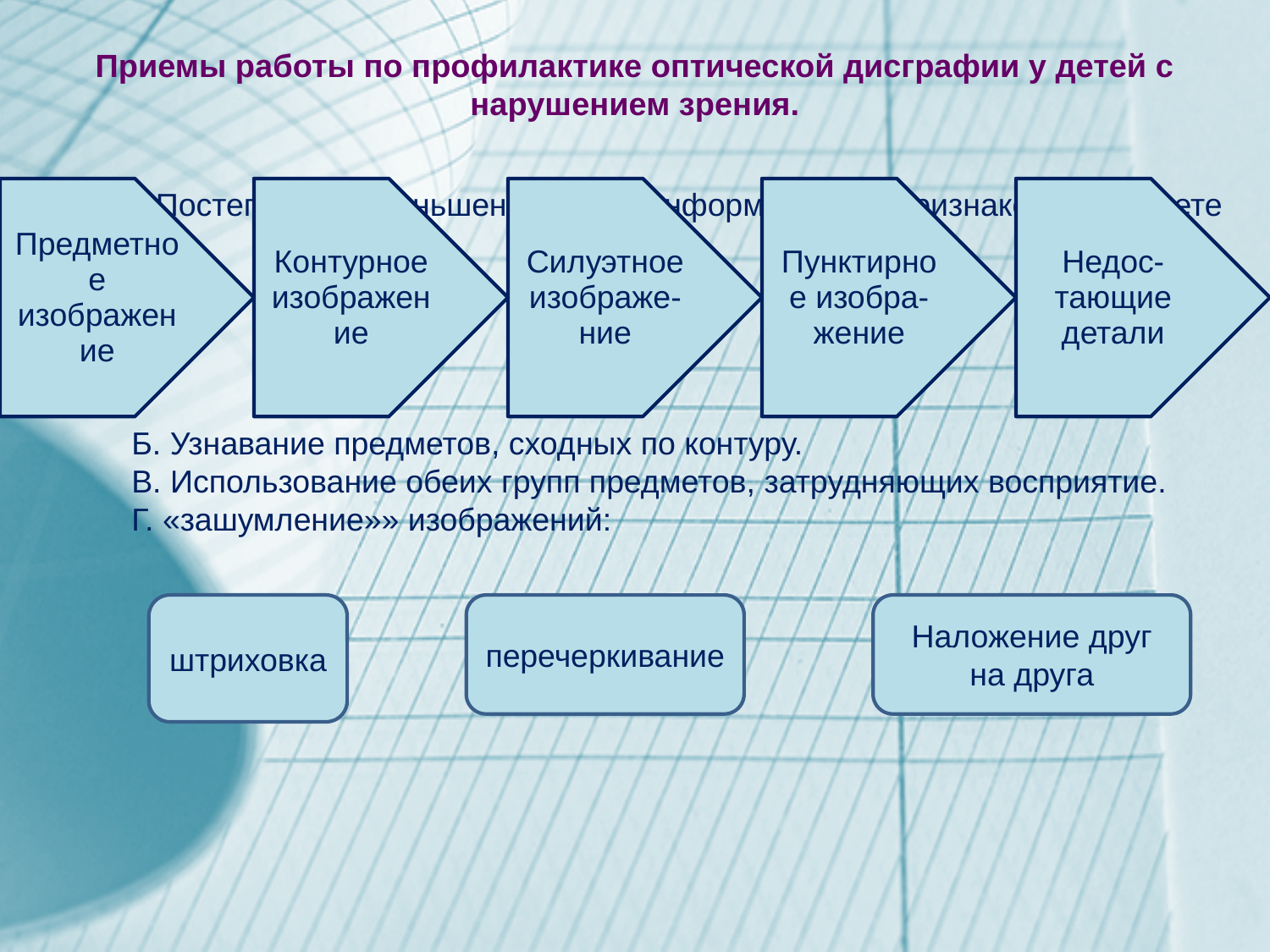

# Приемы работы по профилактике оптической дисграфии у детей с нарушением зрения.

Постепенное уменьшение числа информативных признаков о предмете

Б. Узнавание предметов, сходных по контуру.
В. Использование обеих групп предметов, затрудняющих восприятие.
Г. «зашумление»» изображений:

штриховка
перечеркивание
Наложение друг на друга